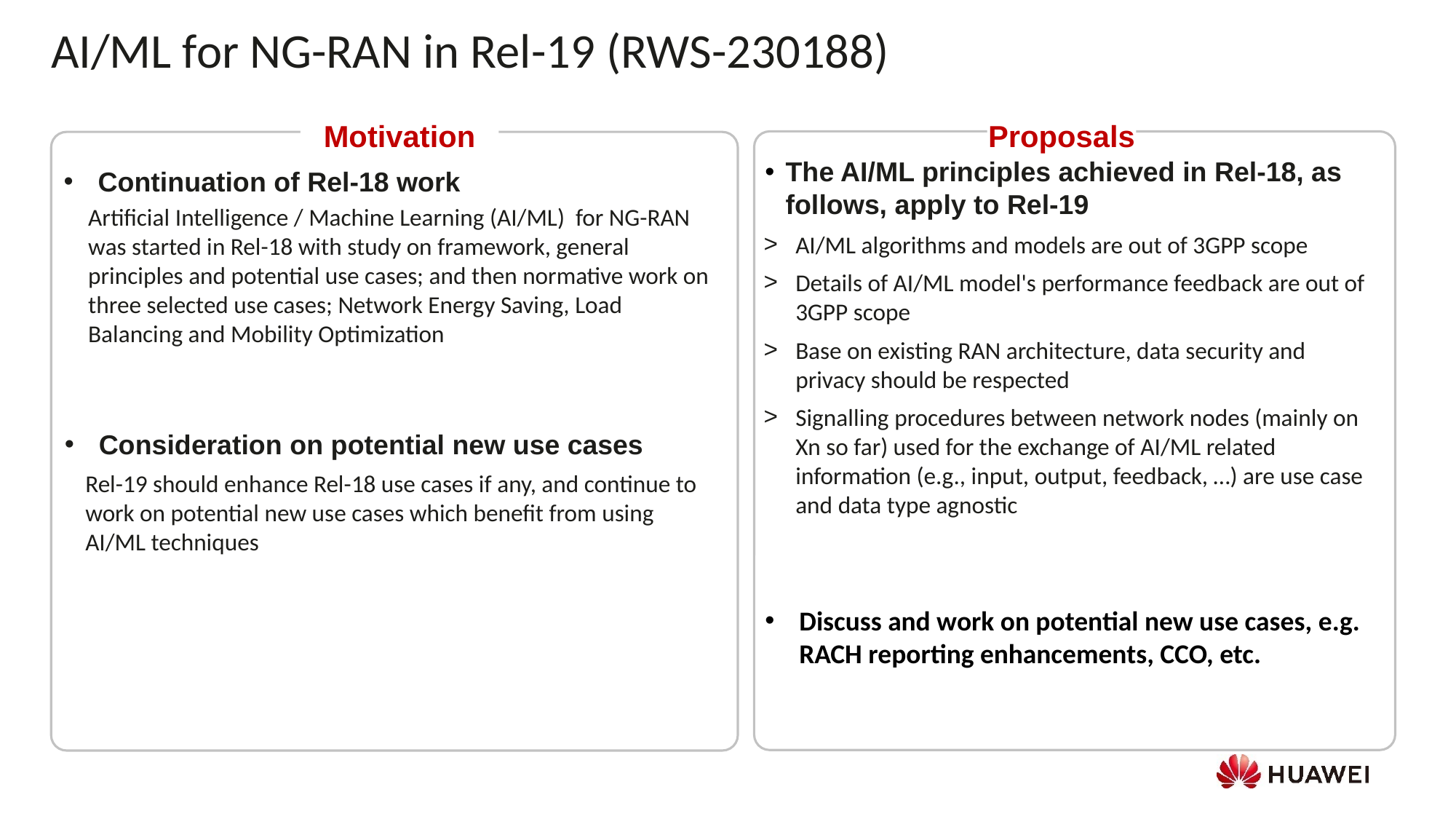

AI/ML for NG-RAN in Rel-19 (RWS-230188)
Motivation
Proposals

Continuation of Rel-18 work
Artificial Intelligence / Machine Learning (AI/ML)  for NG-RAN was started in Rel-18 with study on framework, general principles and potential use cases; and then normative work on three selected use cases; Network Energy Saving, Load Balancing and Mobility Optimization
The AI/ML principles achieved in Rel-18, as follows, apply to Rel-19
AI/ML algorithms and models are out of 3GPP scope
Details of AI/ML model's performance feedback are out of 3GPP scope
Base on existing RAN architecture, data security and privacy should be respected
Signalling procedures between network nodes (mainly on Xn so far) used for the exchange of AI/ML related information (e.g., input, output, feedback, …) are use case and data type agnostic

Discuss and work on potential new use cases, e.g. RACH reporting enhancements, CCO, etc.
Consideration on potential new use cases
Rel-19 should enhance Rel-18 use cases if any, and continue to work on potential new use cases which benefit from using AI/ML techniques